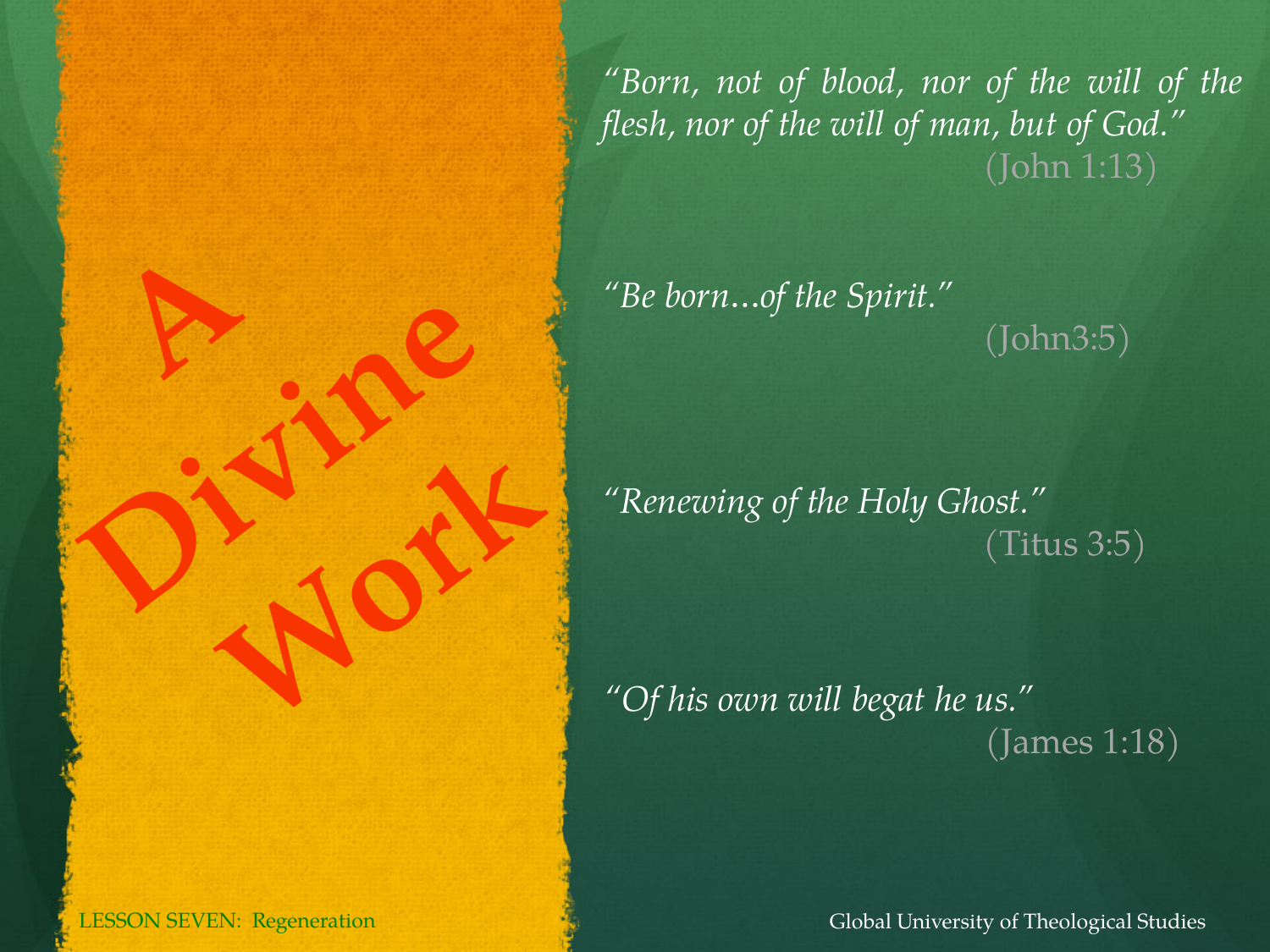

“Born, not of blood, nor of the will of the flesh, nor of the will of man, but of God.”   	 		      	(John 1:13)
A Divine Work
“Be born…of the Spirit.”            					(John3:5)
“Renewing of the Holy Ghost.”            				(Titus 3:5)
“Of his own will begat he us.”            				(James 1:18)
Global University of Theological Studies
LESSON SEVEN:  Regeneration